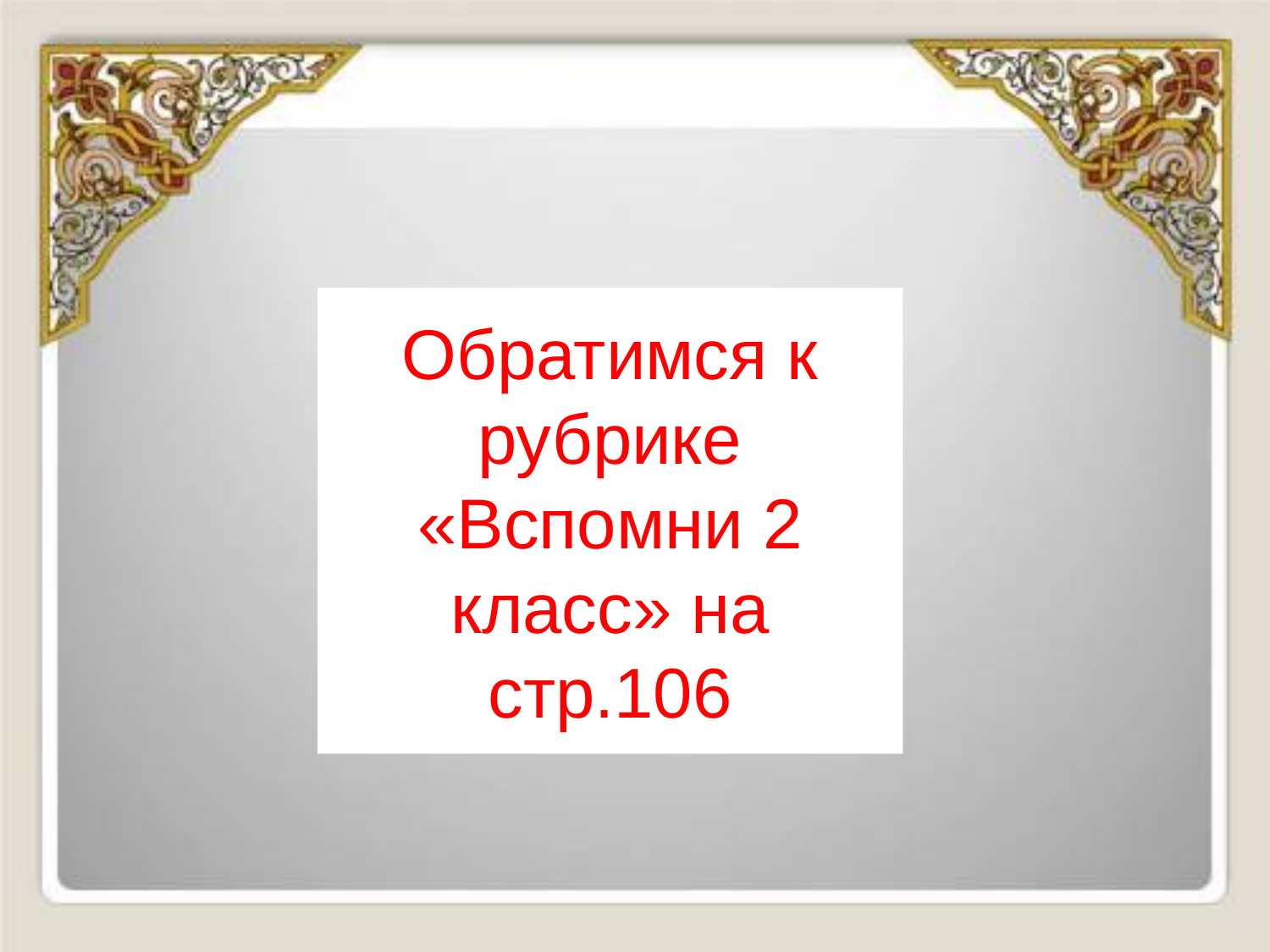

Обратимся к рубрике «Вспомни 2 класс» на стр.106